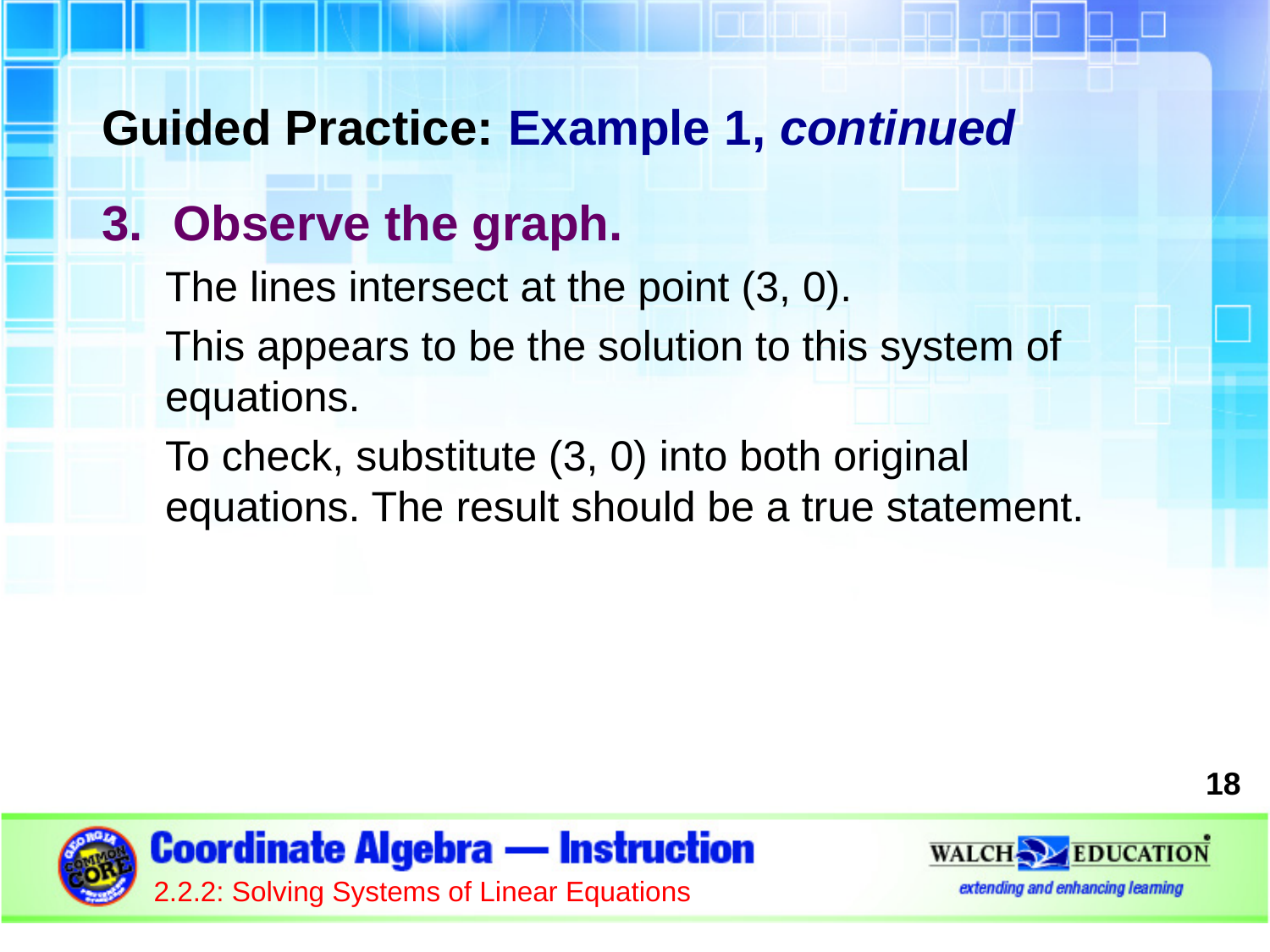

Guided Practice: Example 1, continued

Observe the graph.
The lines intersect at the point (3, 0).
This appears to be the solution to this system of equations.
To check, substitute (3, 0) into both original equations. The result should be a true statement.

18
2.2.2: Solving Systems of Linear Equations